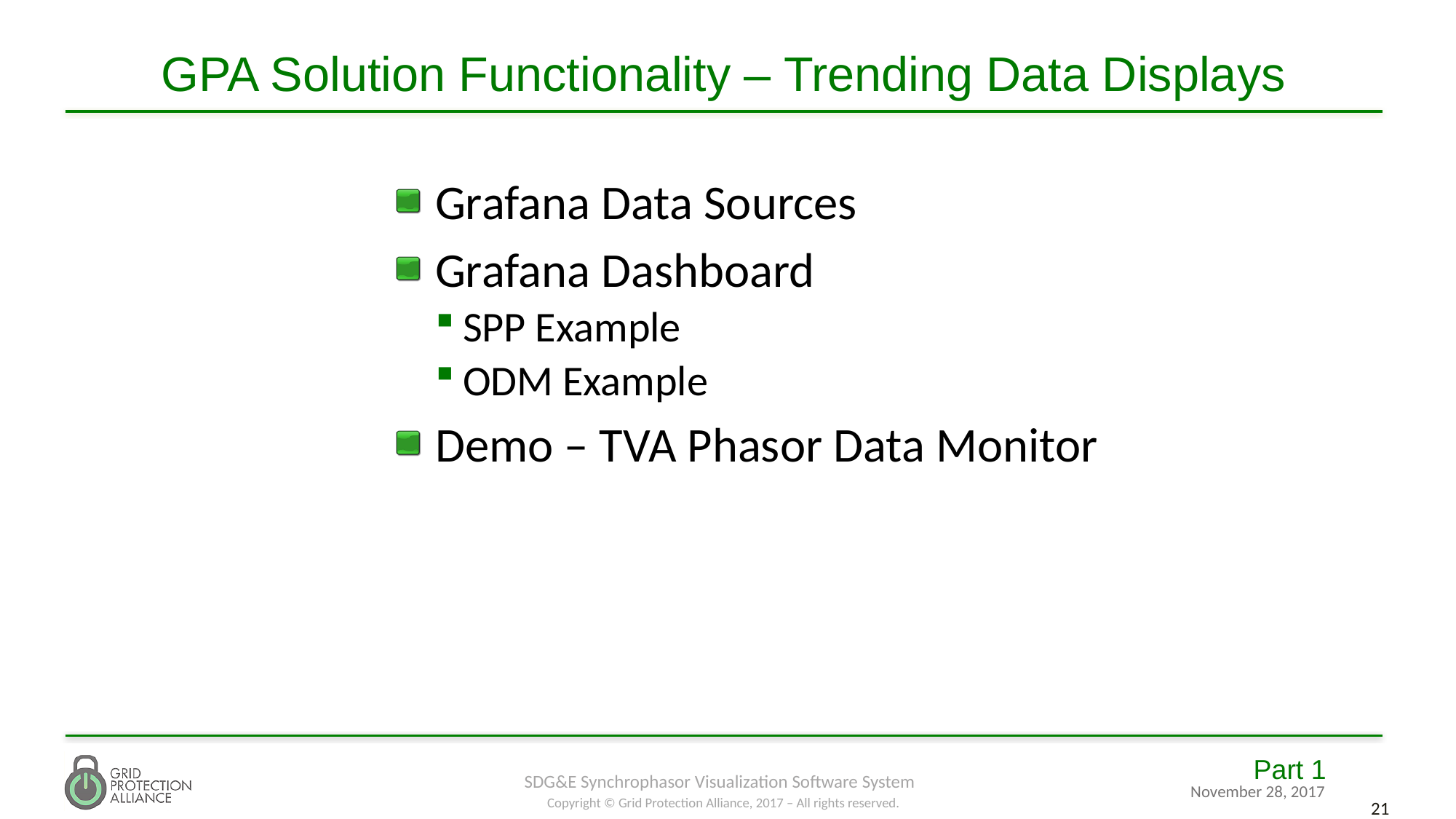

# GPA Solution Functionality – Trending Data Displays
Grafana Data Sources
Grafana Dashboard
SPP Example
ODM Example
Demo – TVA Phasor Data Monitor
Part 1
November 28, 2017
SDG&E Synchrophasor Visualization Software System